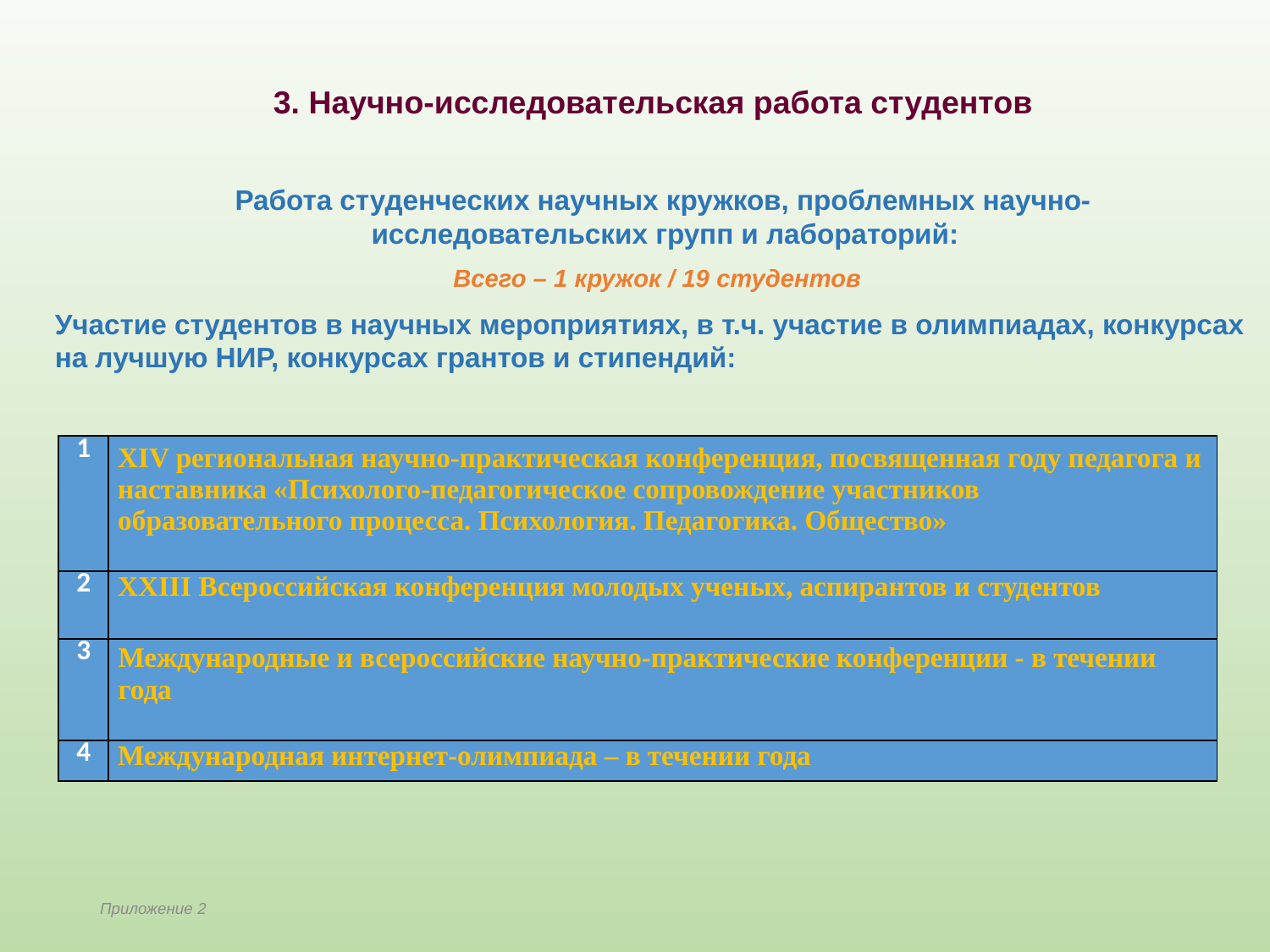

3. Научно-исследовательская работа студентов
                       Работа студенческих научных кружков, проблемных научно-
  исследовательских групп и лабораторий:
Всего – 1 кружок / 19 студентов
Участие студентов в научных мероприятиях, в т.ч. участие в олимпиадах, конкурсах на лучшую НИР, конкурсах грантов и стипендий:
| 1 | XIV региональная научно-практическая конференция, посвященная году педагога и наставника «Психолого-педагогическое сопровождение участников образовательного процесса. Психология. Педагогика. Общество» |
| --- | --- |
| 2 | XXIII Всероссийская конференция молодых ученых, аспирантов и студентов |
| 3 | Международные и всероссийские научно-практические конференции - в течении года |
| 4 | Международная интернет-олимпиада – в течении года |
Приложение 2